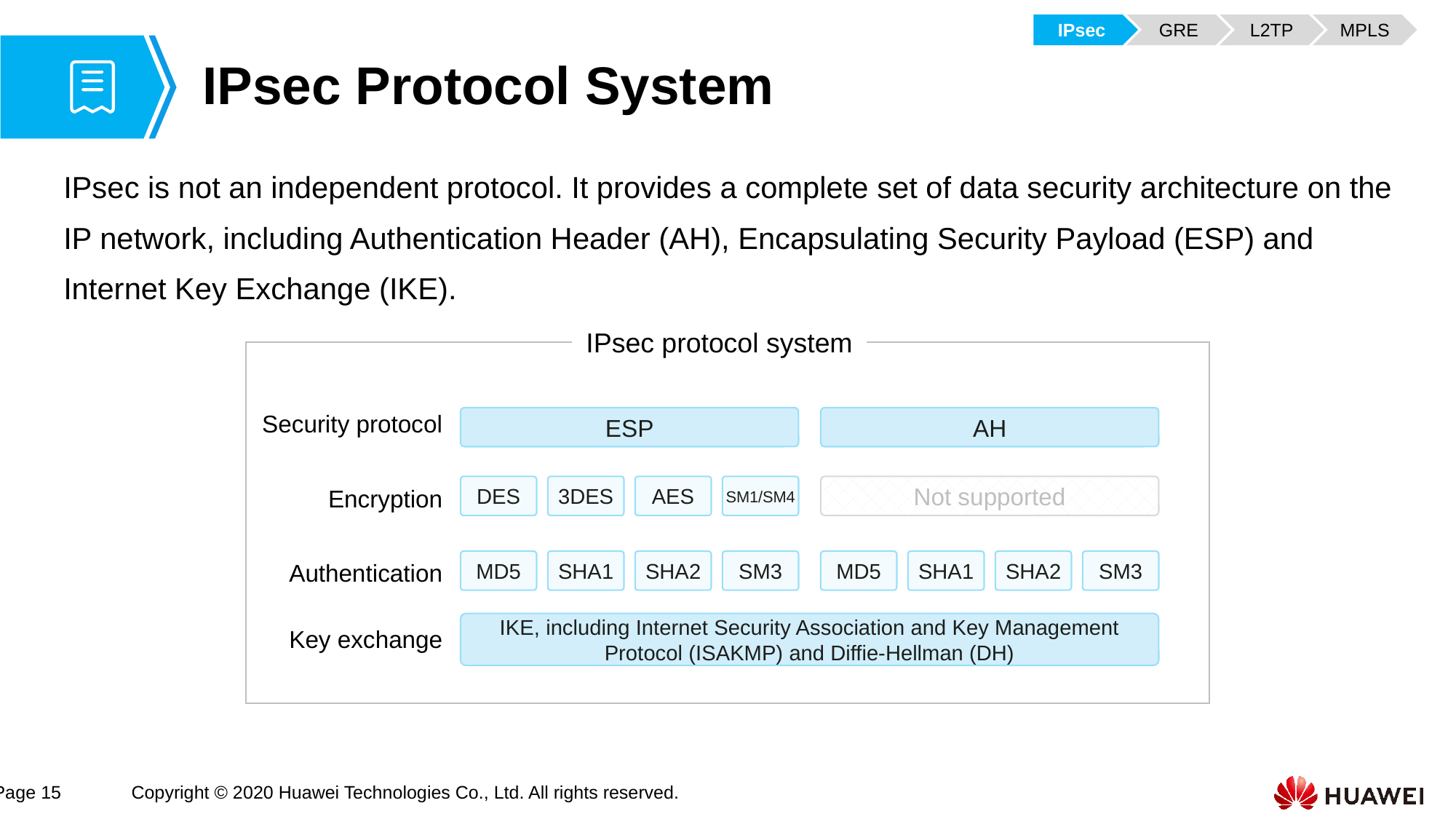

IPsec
GRE
L2TP
MPLS
# IPsec Protocol System
IPsec is not an independent protocol. It provides a complete set of data security architecture on the IP network, including Authentication Header (AH), Encapsulating Security Payload (ESP) and Internet Key Exchange (IKE).

IPsec protocol system

Security protocol
ESP
AH
Not supported
DES
3DES
AES
SM1/SM4
Encryption
MD5
SHA1
SHA2
SM3
MD5
SHA1
SHA2
SM3
Authentication
IKE, including Internet Security Association and Key Management Protocol (ISAKMP) and Diffie-Hellman (DH)
Key exchange